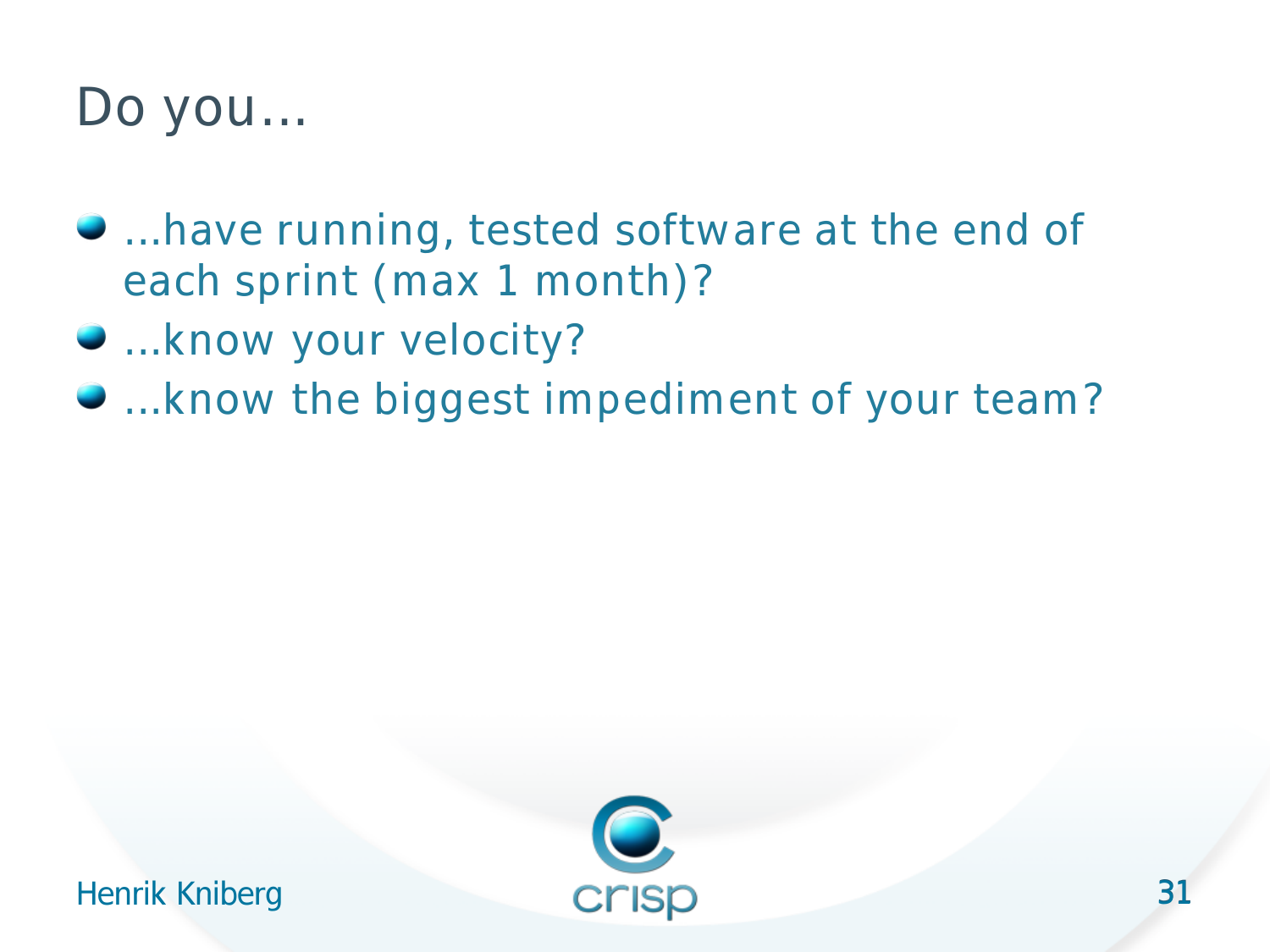

# Do you...
...have running, tested software at the end of each sprint (max 1 month)?
...know your velocity?
...know the biggest impediment of your team?

31
Henrik Kniberg